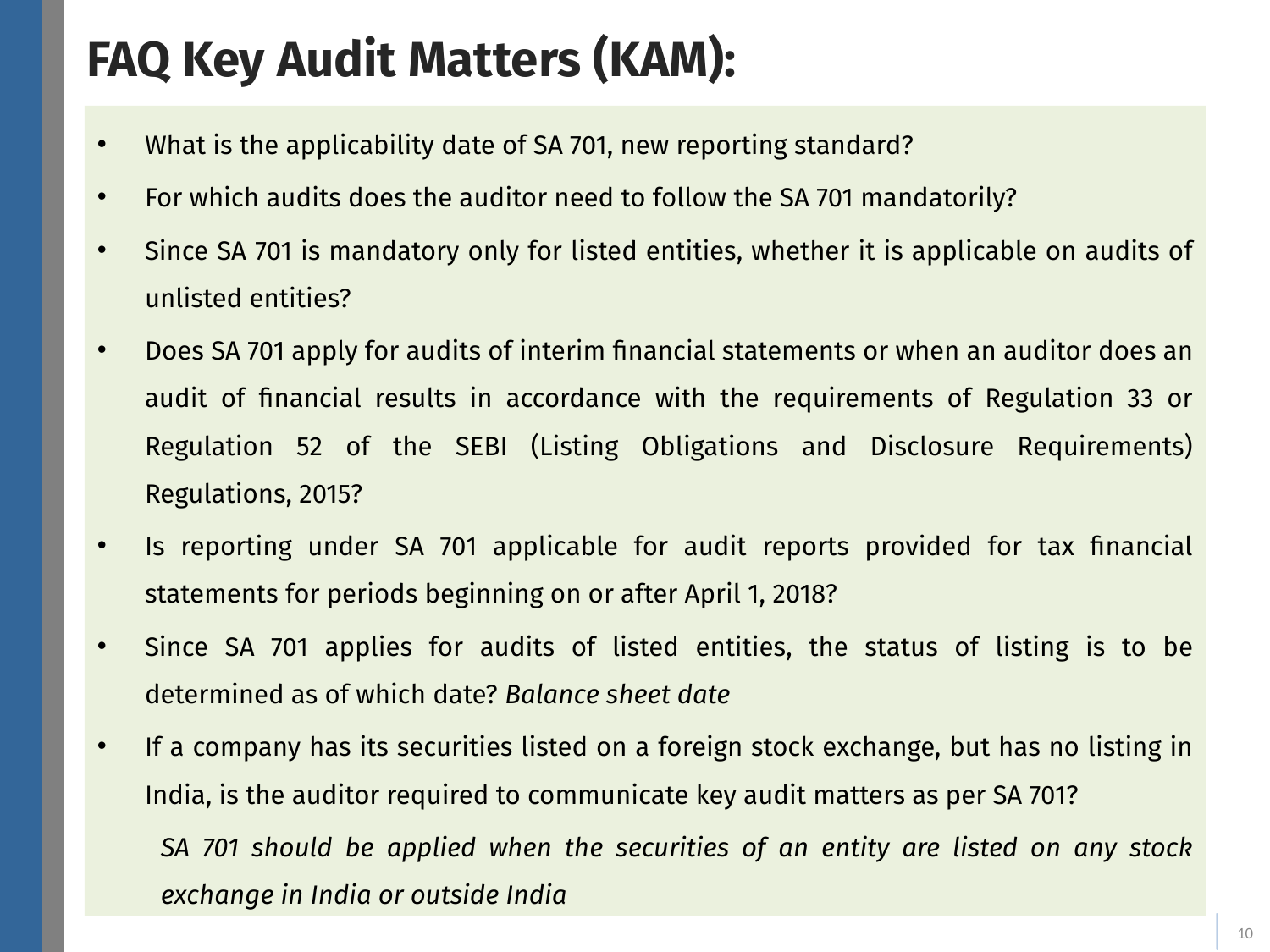

# FAQ Key Audit Matters (KAM):
What is the applicability date of SA 701, new reporting standard?
For which audits does the auditor need to follow the SA 701 mandatorily?
Since SA 701 is mandatory only for listed entities, whether it is applicable on audits of unlisted entities?
Does SA 701 apply for audits of interim financial statements or when an auditor does an audit of financial results in accordance with the requirements of Regulation 33 or Regulation 52 of the SEBI (Listing Obligations and Disclosure Requirements) Regulations, 2015?
Is reporting under SA 701 applicable for audit reports provided for tax financial statements for periods beginning on or after April 1, 2018?
Since SA 701 applies for audits of listed entities, the status of listing is to be determined as of which date? Balance sheet date
If a company has its securities listed on a foreign stock exchange, but has no listing in India, is the auditor required to communicate key audit matters as per SA 701?
SA 701 should be applied when the securities of an entity are listed on any stock exchange in India or outside India
10